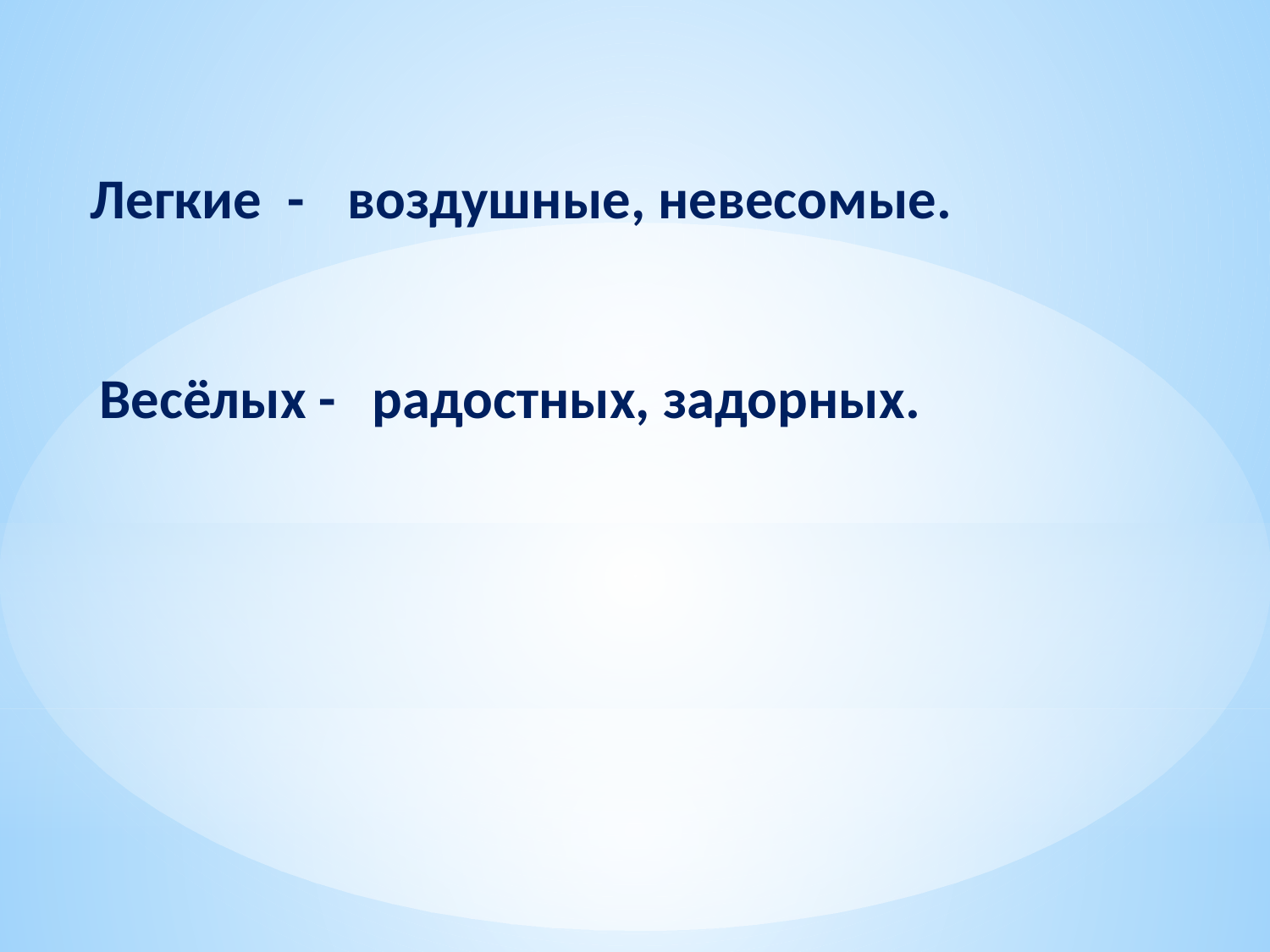

Легкие  -
воздушные, невесомые.
Весёлых -
радостных, задорных.